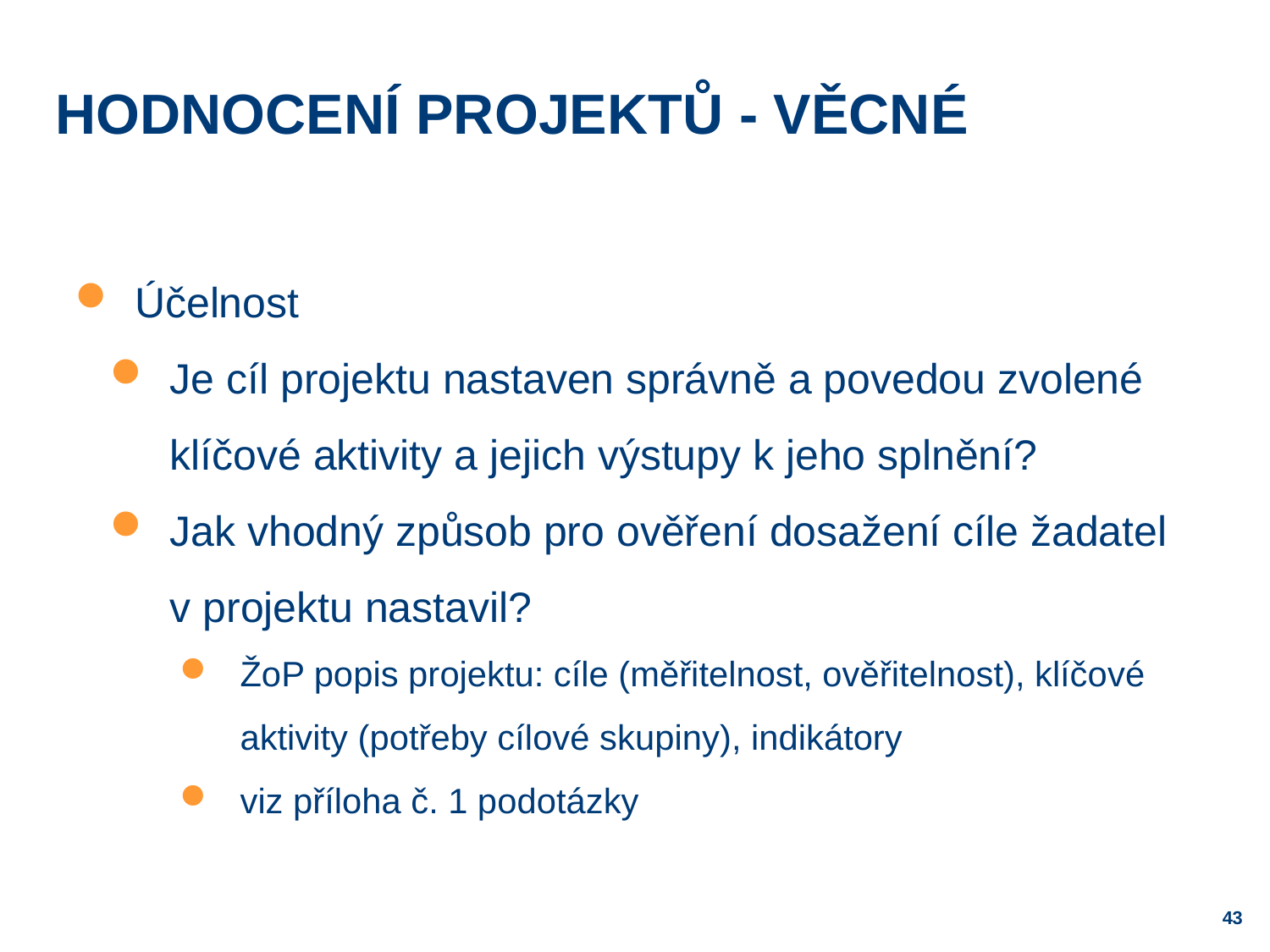

# Hodnocení projektů - věcné
Účelnost
Je cíl projektu nastaven správně a povedou zvolené klíčové aktivity a jejich výstupy k jeho splnění?
Jak vhodný způsob pro ověření dosažení cíle žadatel v projektu nastavil?
ŽoP popis projektu: cíle (měřitelnost, ověřitelnost), klíčové aktivity (potřeby cílové skupiny), indikátory
viz příloha č. 1 podotázky

43